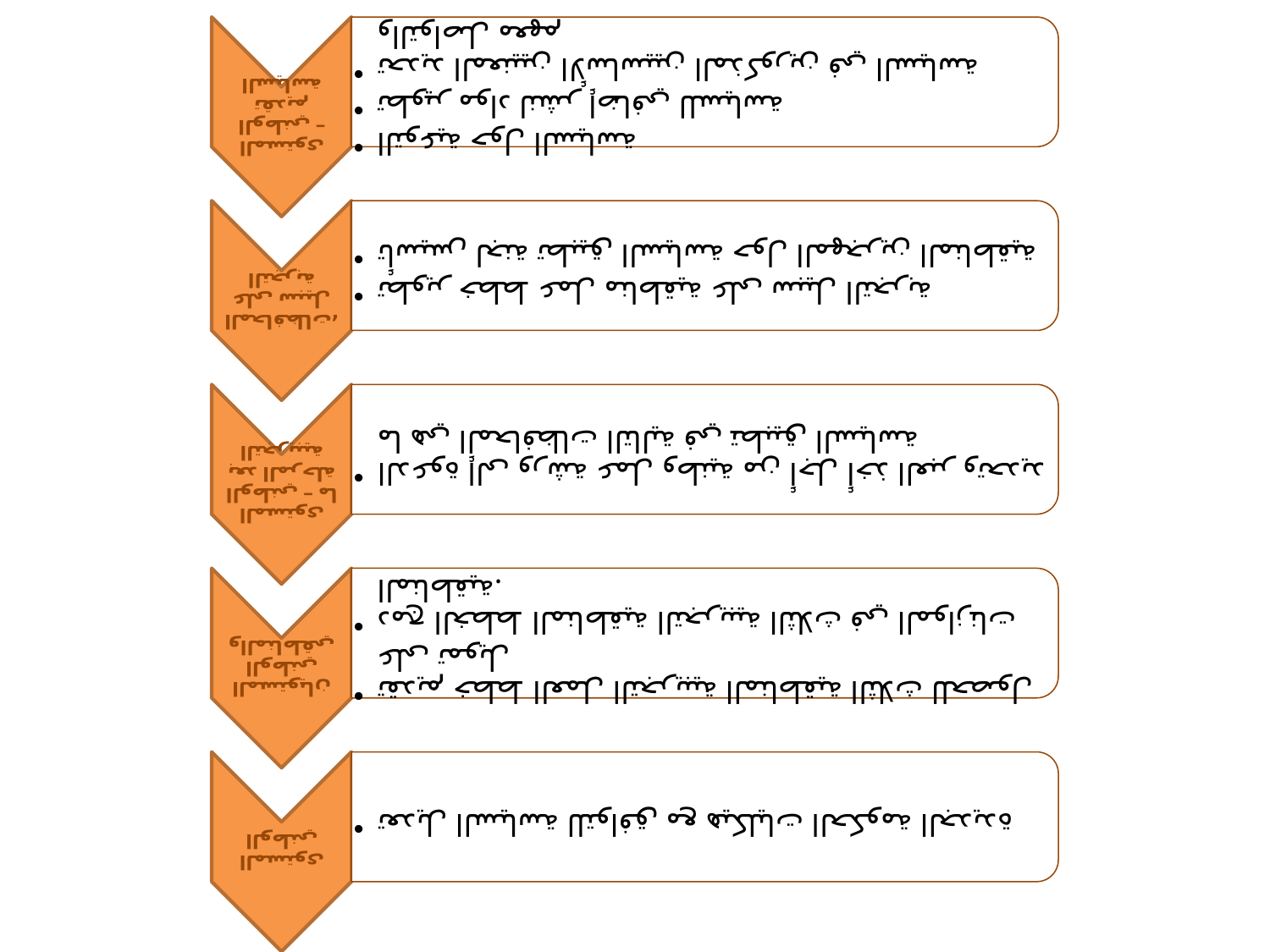

المستوى الوطني – تقديم السياسة
التوعية حول السياسة
تطوير مواد لنشر إضافي للسياسة
تحديد المعنيين الأساسيين المذكورين في السياسة والتواصل معهم
المحافظات، على سبيل التجربة
تطوير خطط عمل مناطقية على سبيل التجربة
تأسيس لجنة تطبيق السياسة حول المهجرين المناطقية
المستوى الوطني – ما بعد المرحلة التجريبية
الدعوة إلى ورشة عمل وطنية من أجل أخذ العبر وتحديد ما هي المحافظات التالية في تطبيق السياسة
المستويان الوطني والمناطقي
تقديم خطط العمل التجريبية المناطقية الثلاث للحصول على تمويل
دمج الخطط المناطقية التجريبية الثلاث في الموازنات المناطقية.
المستوى الوطني
تعديل السياسة للتوافق مع هيكليات الحكومة الجديدة